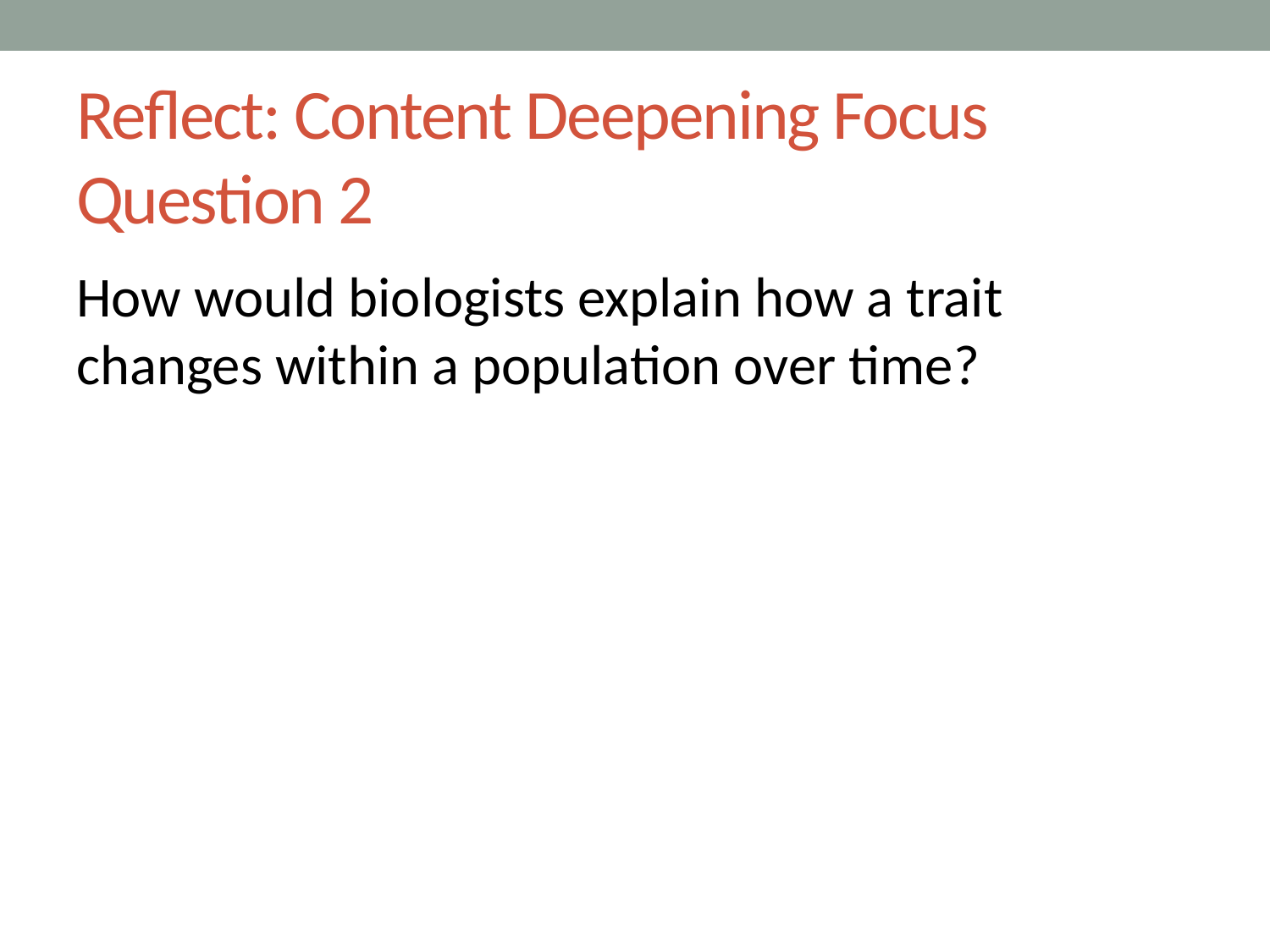

# Reflect: Content Deepening Focus Question 2
How would biologists explain how a trait changes within a population over time?